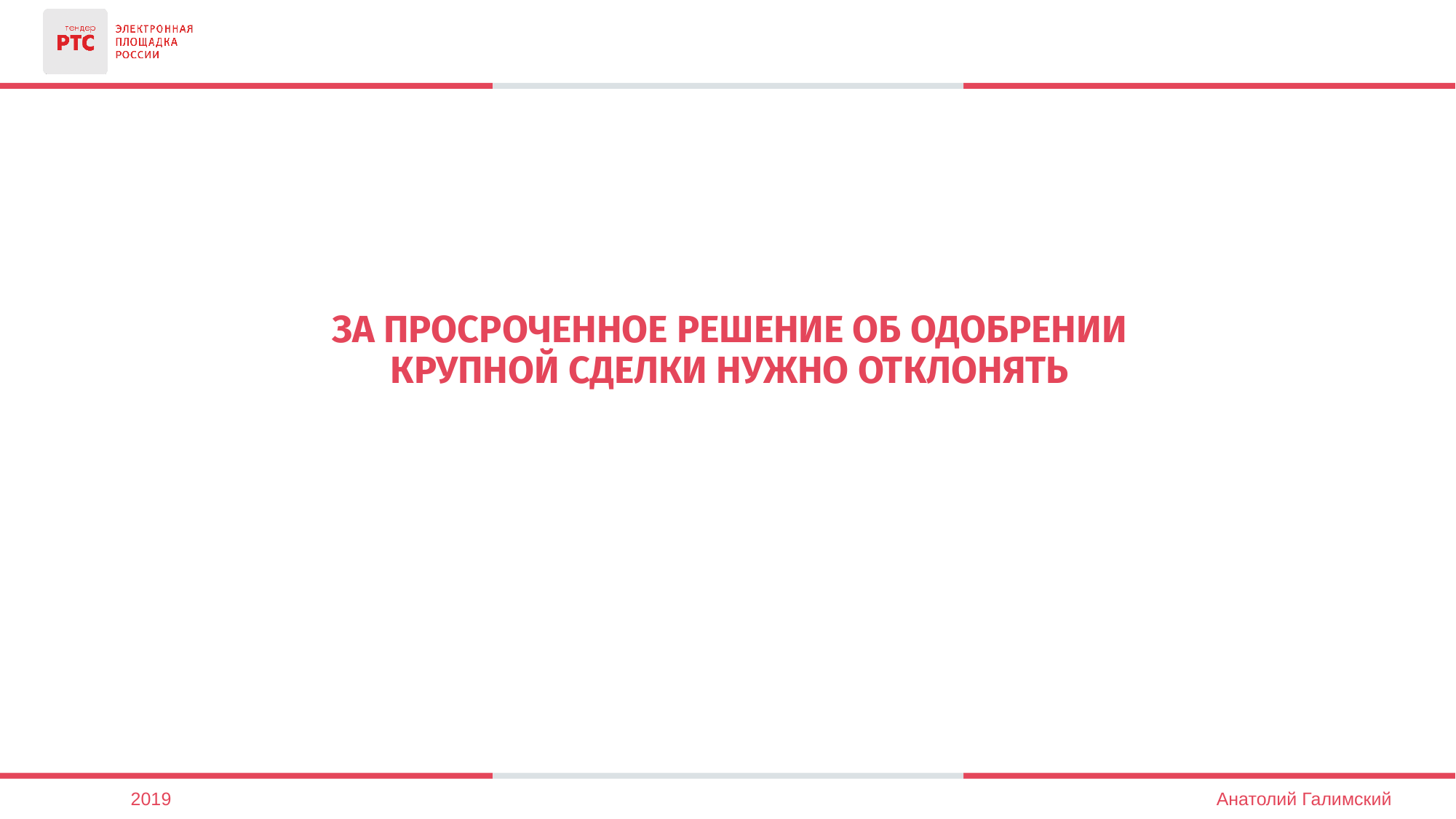

ЗА ПРОСРОЧЕННОЕ РЕШЕНИЕ ОБ ОДОБРЕНИИ КРУПНОЙ СДЕЛКИ НУЖНО ОТКЛОНЯТЬ
2019
Анатолий Галимский